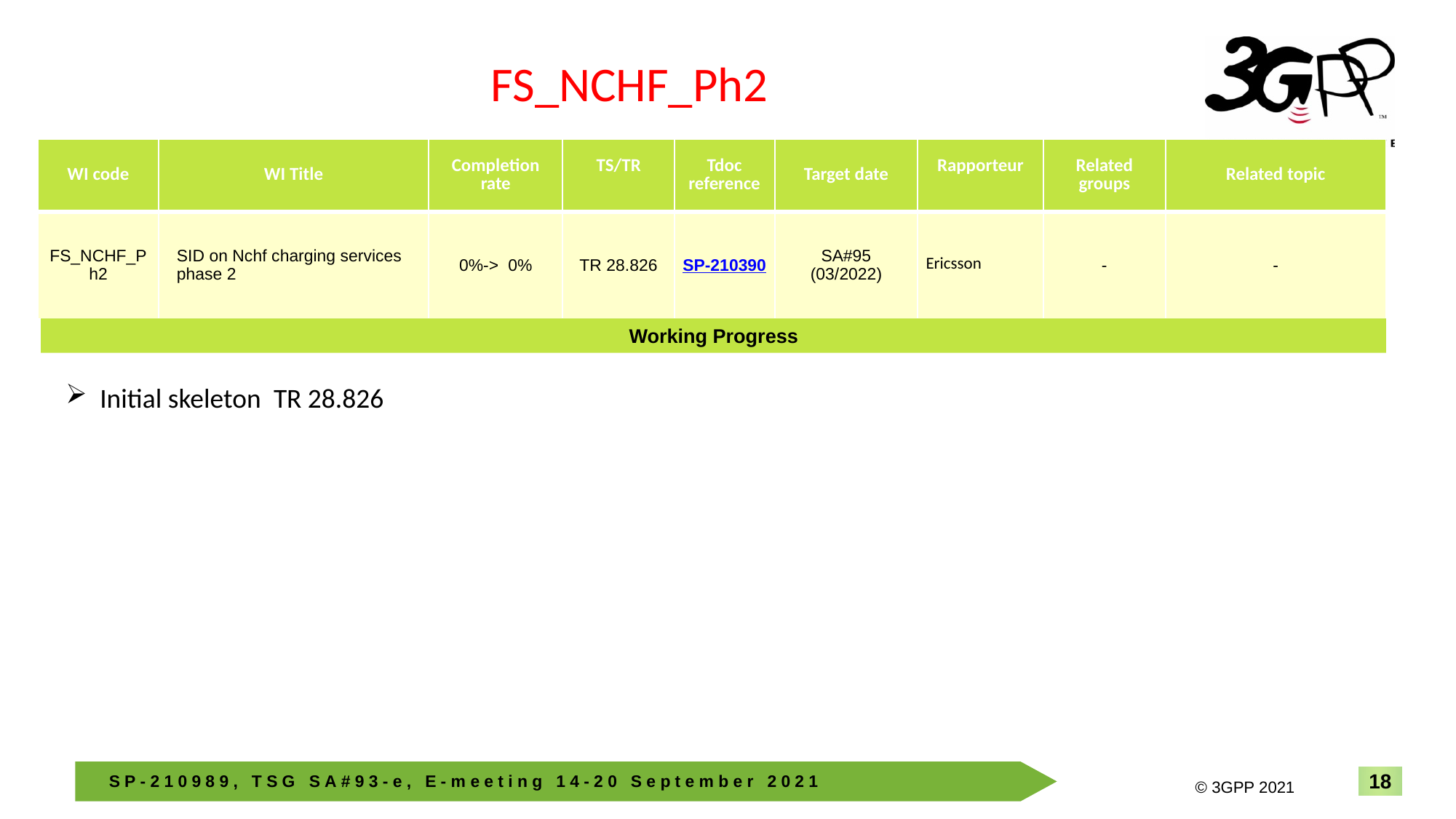

FS_NCHF_Ph2
| WI code | WI Title | Completion rate | TS/TR | Tdoc reference | Target date | Rapporteur | Related groups | Related topic |
| --- | --- | --- | --- | --- | --- | --- | --- | --- |
| FS\_NCHF\_Ph2 | SID on Nchf charging services phase 2 | 0%-> 0% | TR 28.826 | SP-210390 | SA#95 (03/2022) | Ericsson | - | - |
Working Progress
Initial skeleton  TR 28.826